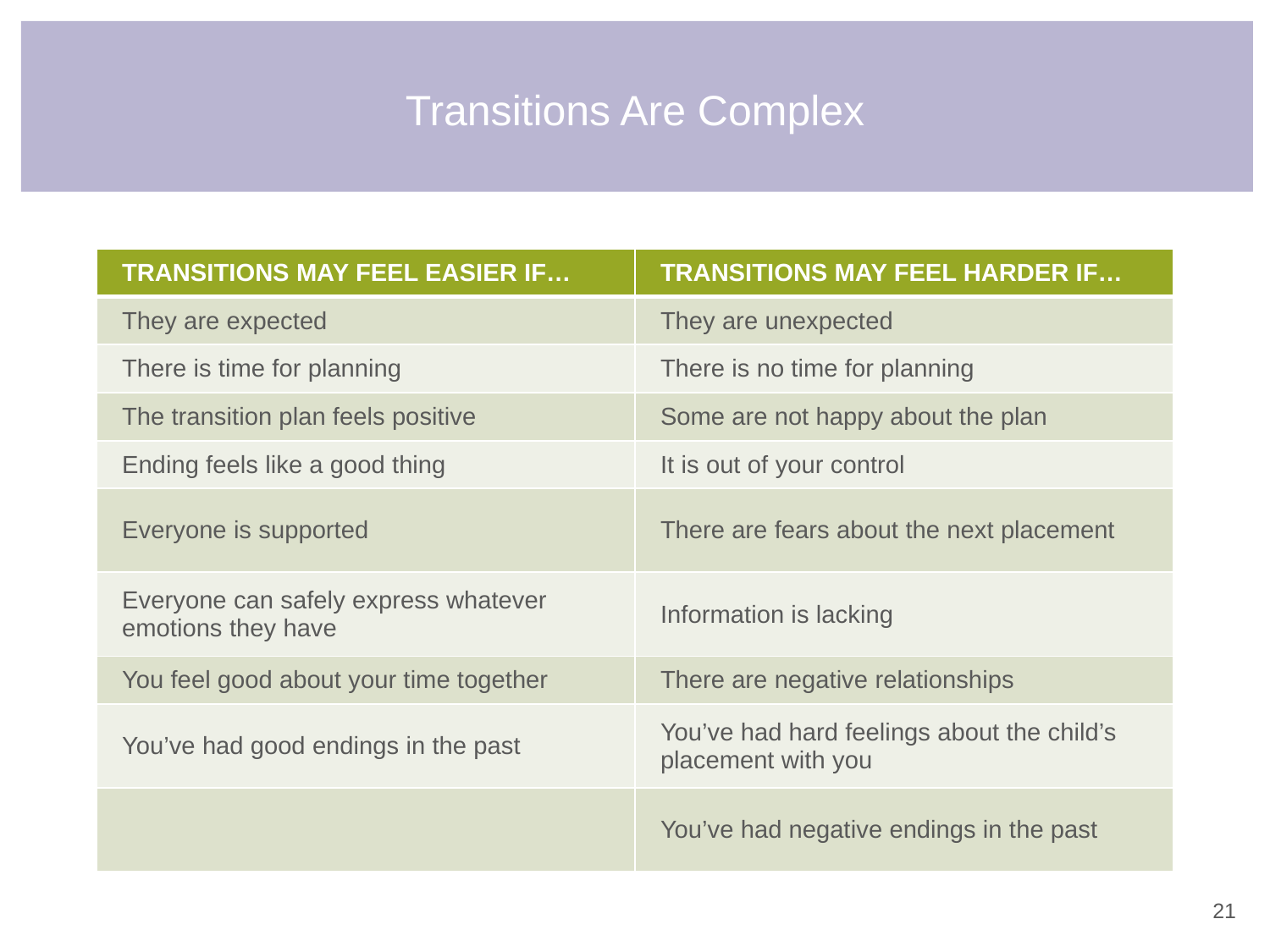

# Transitions Are Complex
| TRANSITIONS MAY FEEL EASIER IF… | TRANSITIONS MAY FEEL HARDER IF… |
| --- | --- |
| They are expected | They are unexpected |
| There is time for planning | There is no time for planning |
| The transition plan feels positive | Some are not happy about the plan |
| Ending feels like a good thing | It is out of your control |
| Everyone is supported | There are fears about the next placement |
| Everyone can safely express whatever emotions they have | Information is lacking |
| You feel good about your time together | There are negative relationships |
| You’ve had good endings in the past | You’ve had hard feelings about the child’s placement with you |
|  | You’ve had negative endings in the past |
21